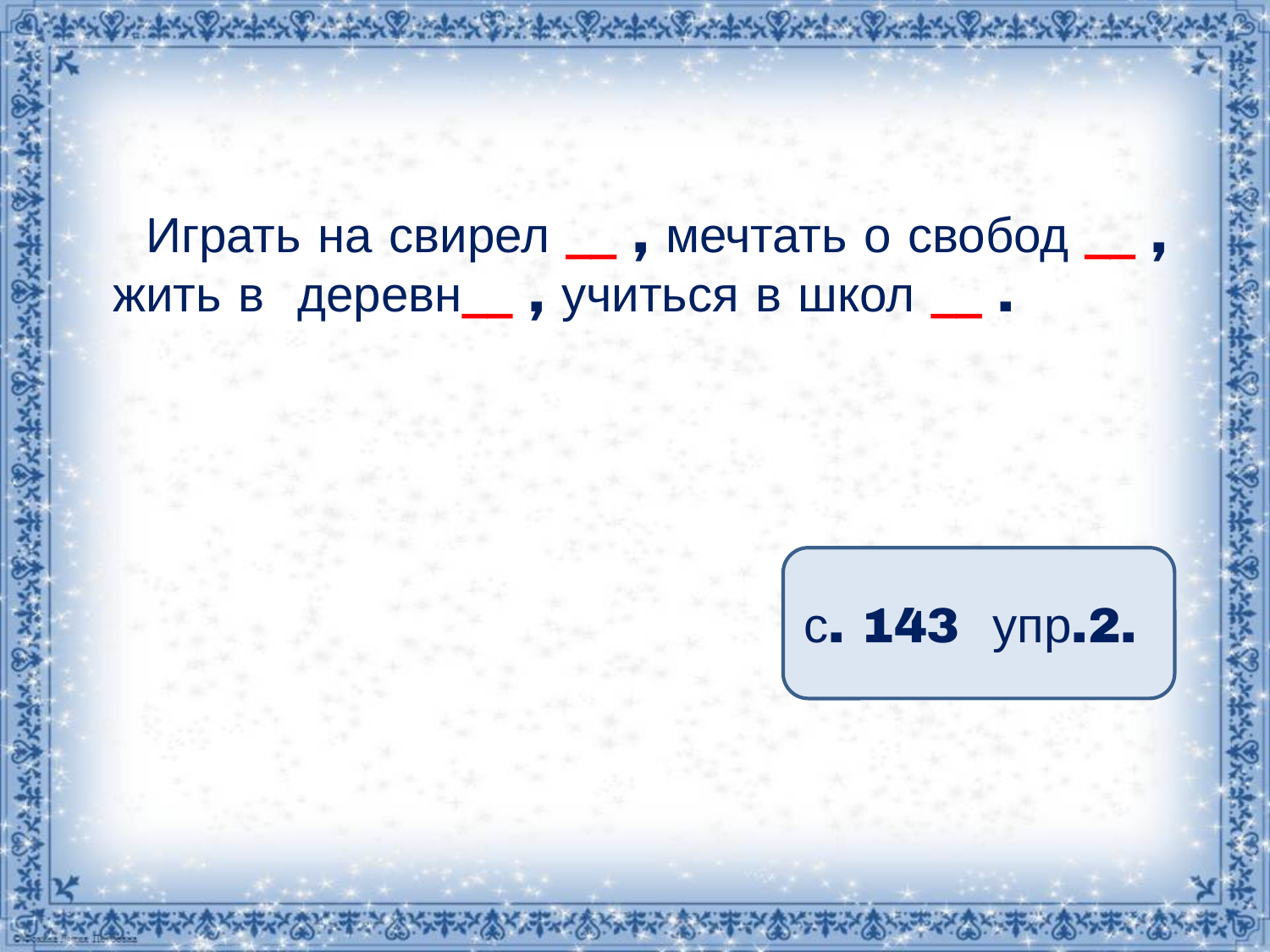

#
  Играть на свирел __ , мечтать о свобод __ , жить в  деревн__ , учиться в школ __ .
с. 143  упр.2.